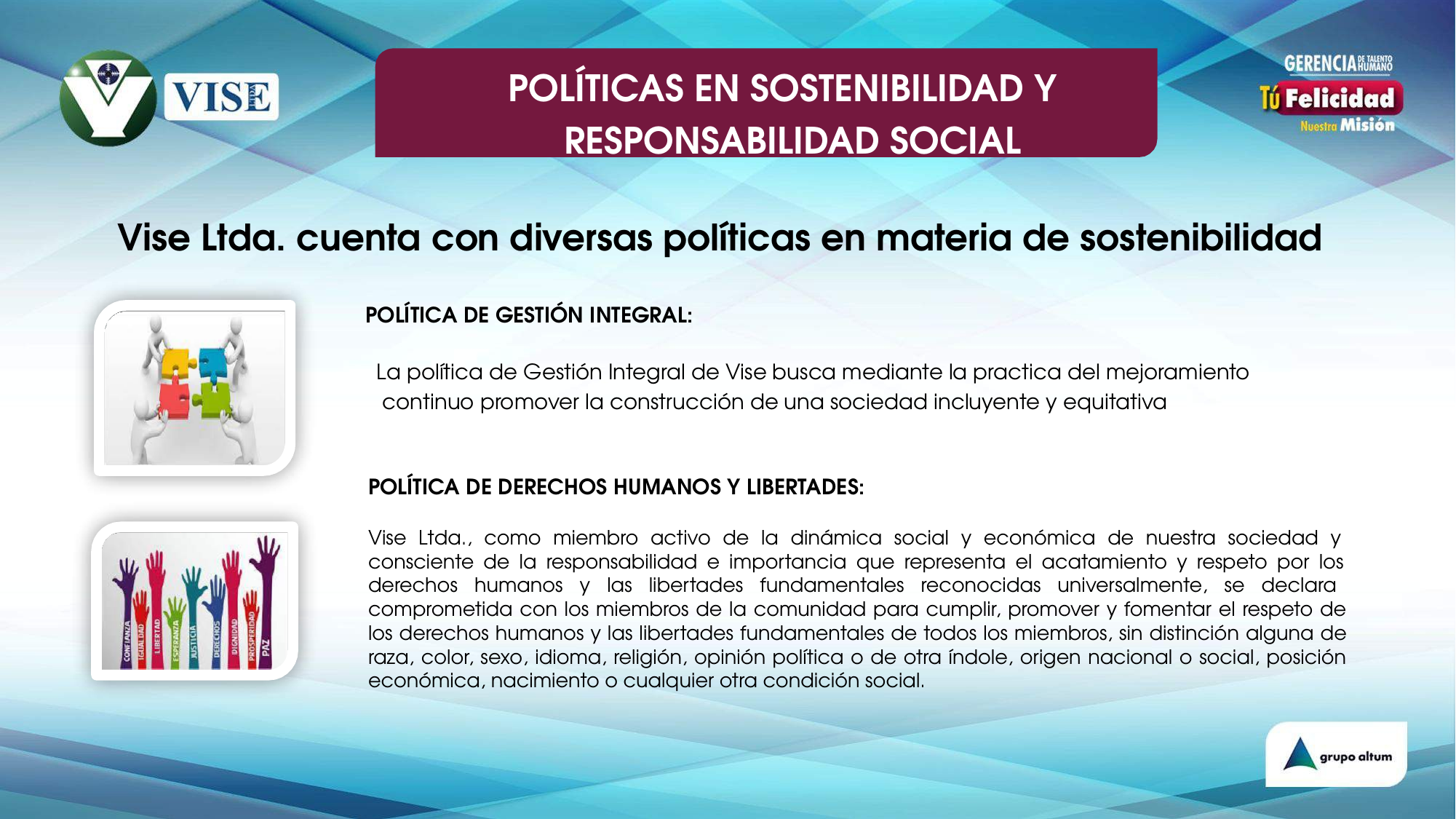

# POLÍTICAS EN SOSTENIBILIDAD Y  RESPONSABILIDAD SOCIAL
Vise Ltda. cuenta con diversas políticas en materia de sostenibilidad
POLÍTICA DE GESTIÓN INTEGRAL:

La política de Gestión Integral de Vise busca mediante la practica del mejoramiento  continuo promover la construcción de una sociedad incluyente y equitativa
POLÍTICA DE DERECHOS HUMANOS Y LIBERTADES:
Vise Ltda., como miembro activo de la dinámica social y económica de nuestra sociedad y  consciente de la responsabilidad e importancia que representa el acatamiento y respeto por los  derechos humanos y las libertades fundamentales reconocidas universalmente, se declara  comprometida con los miembros de la comunidad para cumplir, promover y fomentar el respeto de  los derechos humanos y las libertades fundamentales de todos los miembros, sin distinción alguna de  raza, color, sexo, idioma, religión, opinión política o de otra índole, origen nacional o social, posición  económica, nacimiento o cualquier otra condición social.